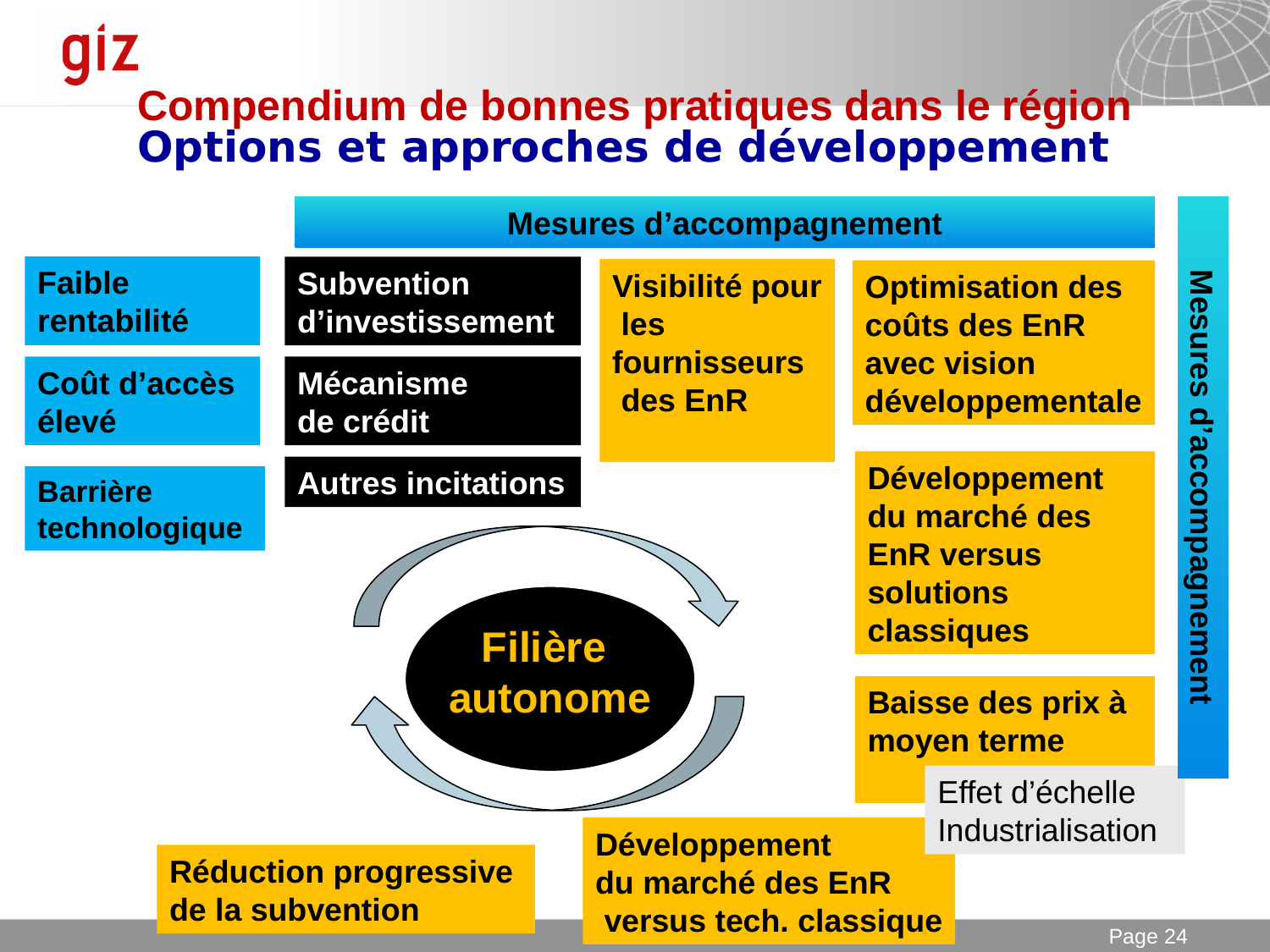

Compendium de bonnes pratiques dans le région
Options et approches de développement
Mesures d’accompagnement
Faible
rentabilité
Subvention
d’investissement
Visibilité pour
 les fournisseurs
 des EnR

Optimisation des coûts des EnR avec vision
développementale
Coût d’accès
élevé
Mécanisme
de crédit
Développement
du marché des EnR versus solutions classiques
Autres incitations
Mesures d’accompagnement
Barrière technologique

Filière
autonome
Baisse des prix à
moyen terme

Effet d’échelle
Industrialisation
Développement
du marché des EnR
 versus tech. classique
Réduction progressive
de la subvention